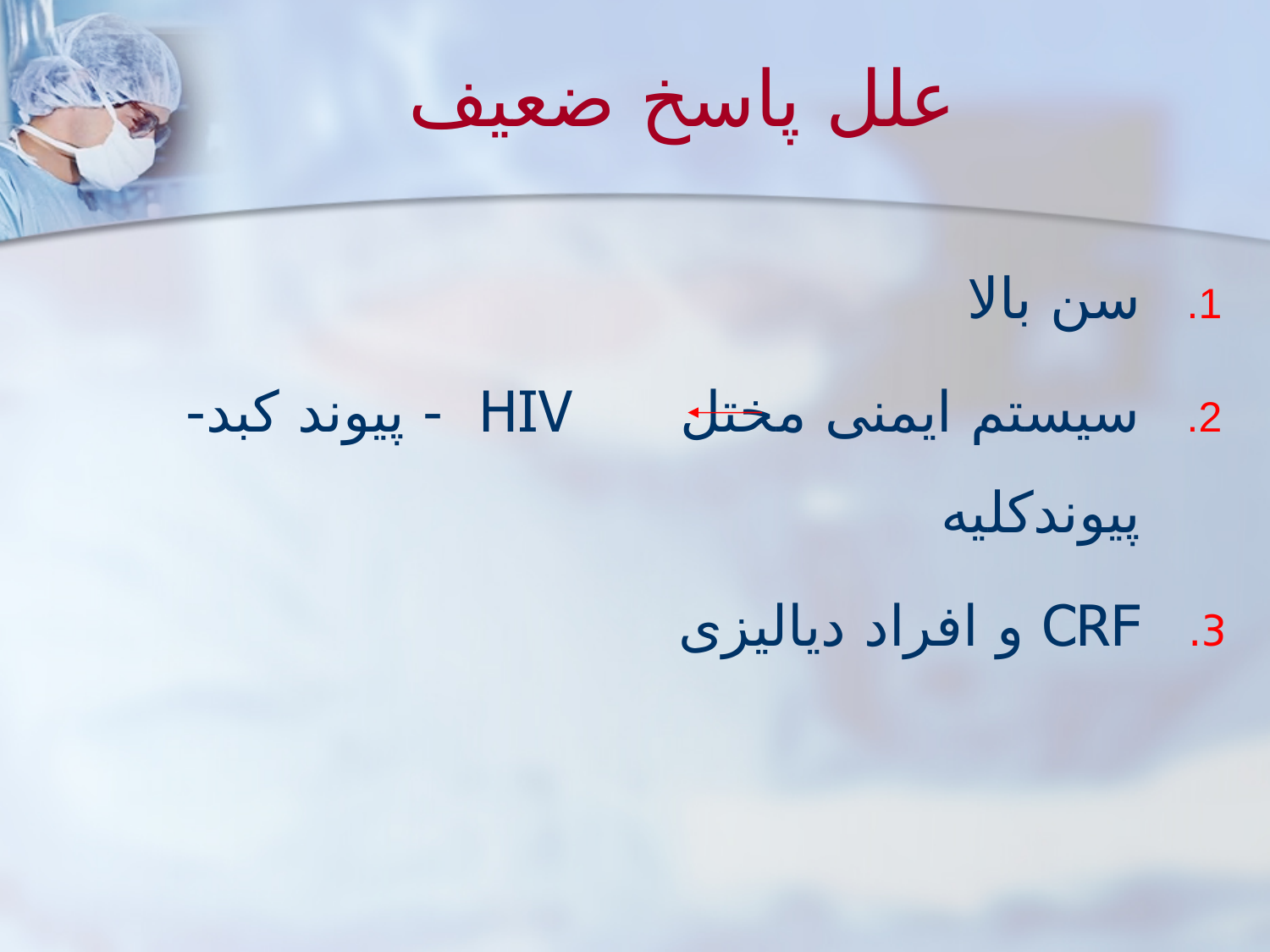

# علل پاسخ ضعیف
سن بالا
سیستم ایمنی مختل      HIV  - پیوند کبد- پیوندکلیه
CRF و افراد دیالیزی